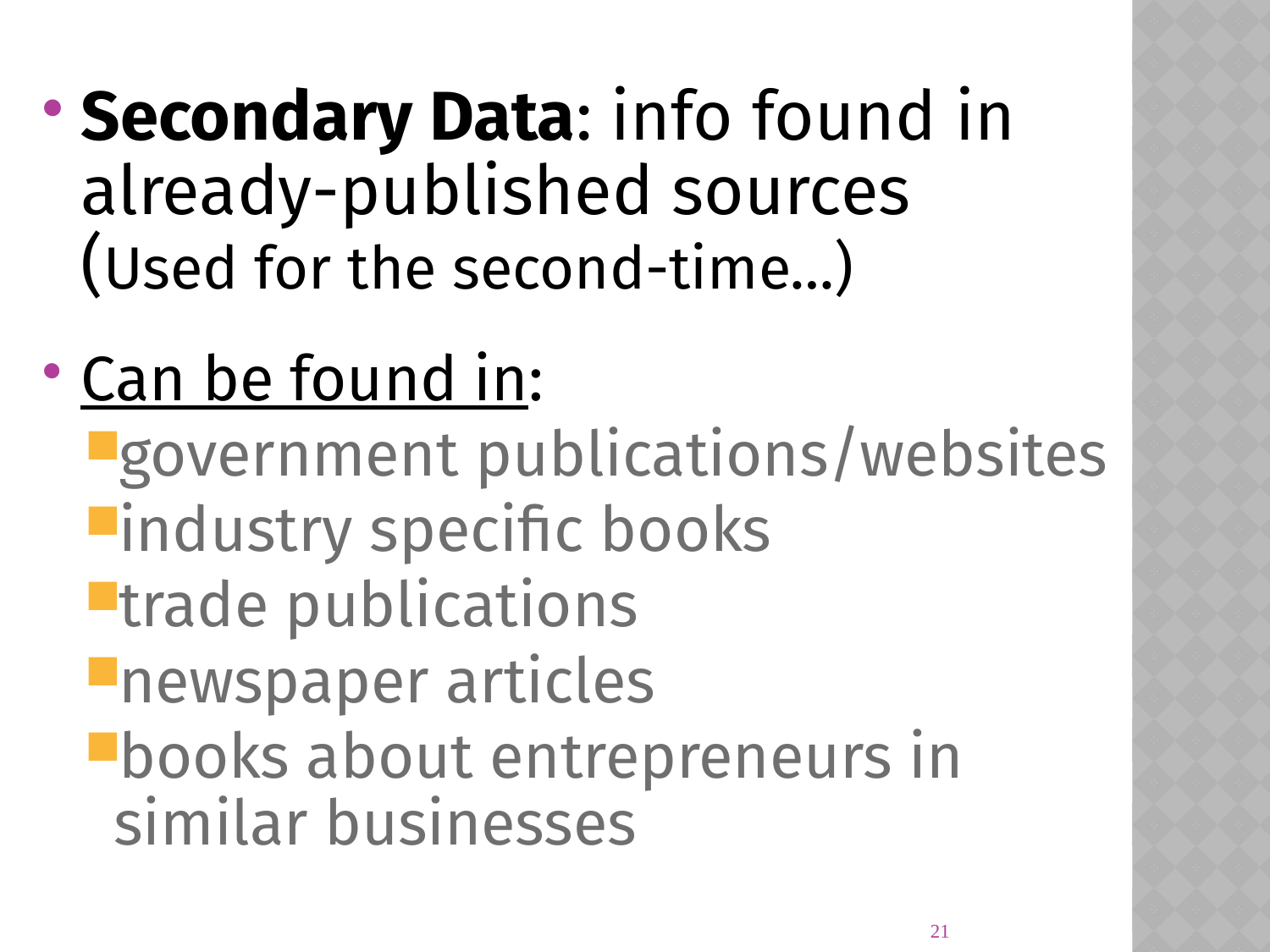

Secondary Data: info found in already-published sources
(Used for the second-time…)

Can be found in:
government publications/websites
industry specific books
trade publications
newspaper articles
books about entrepreneurs in similar businesses
21